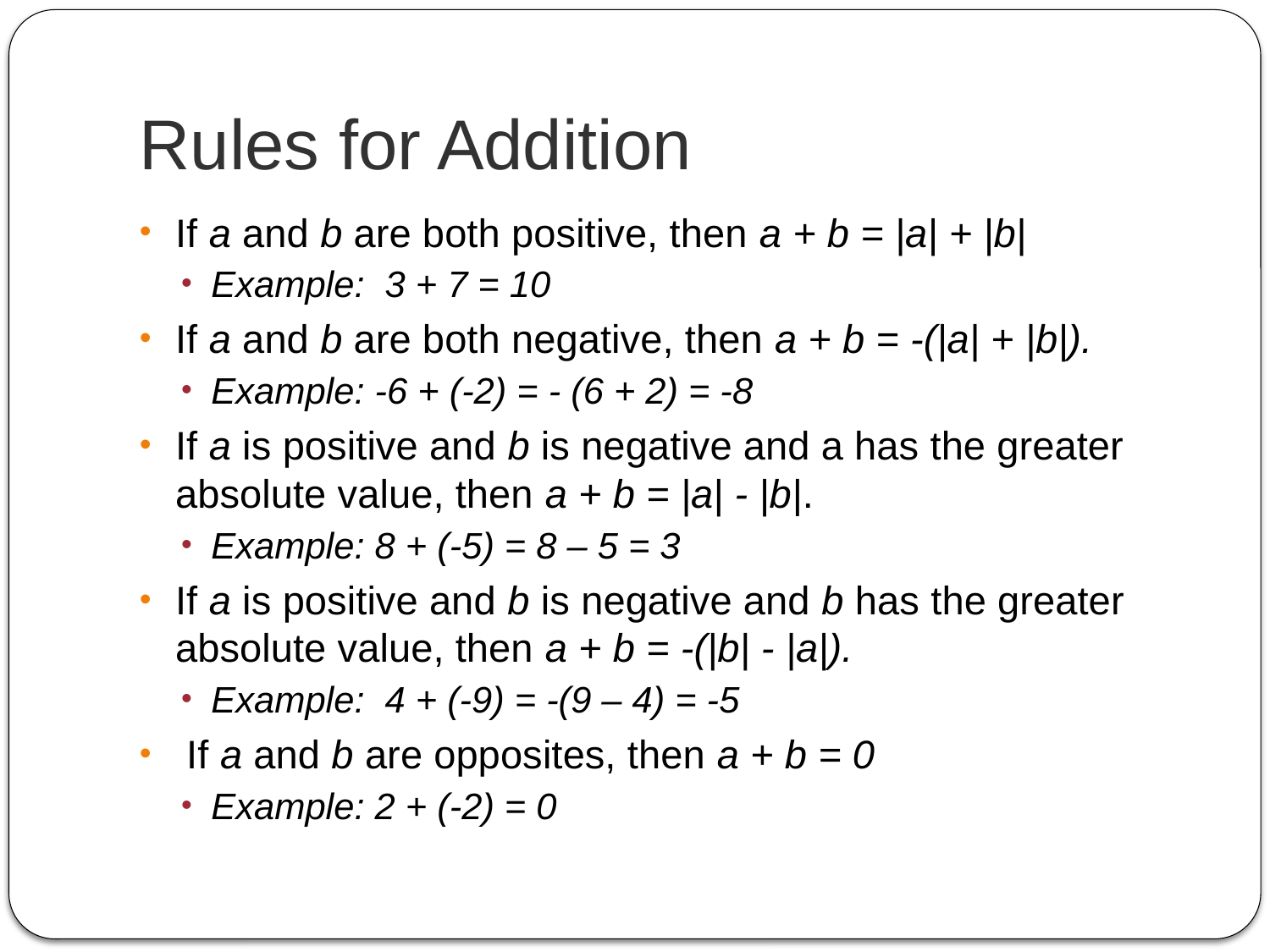

# Rules for Addition
If a and b are both positive, then a + b = |a| + |b|
Example:  3 + 7 = 10
If a and b are both negative, then a + b = -(|a| + |b|).
Example: -6 + (-2) = - (6 + 2) = -8
If a is positive and b is negative and a has the greater absolute value, then a + b = |a| - |b|.
Example: 8 + (-5) = 8 – 5 = 3
If a is positive and b is negative and b has the greater absolute value, then a + b = -(|b| - |a|).
Example:  4 + (-9) = -(9 – 4) = -5
 If a and b are opposites, then a + b = 0
Example: 2 + (-2) = 0